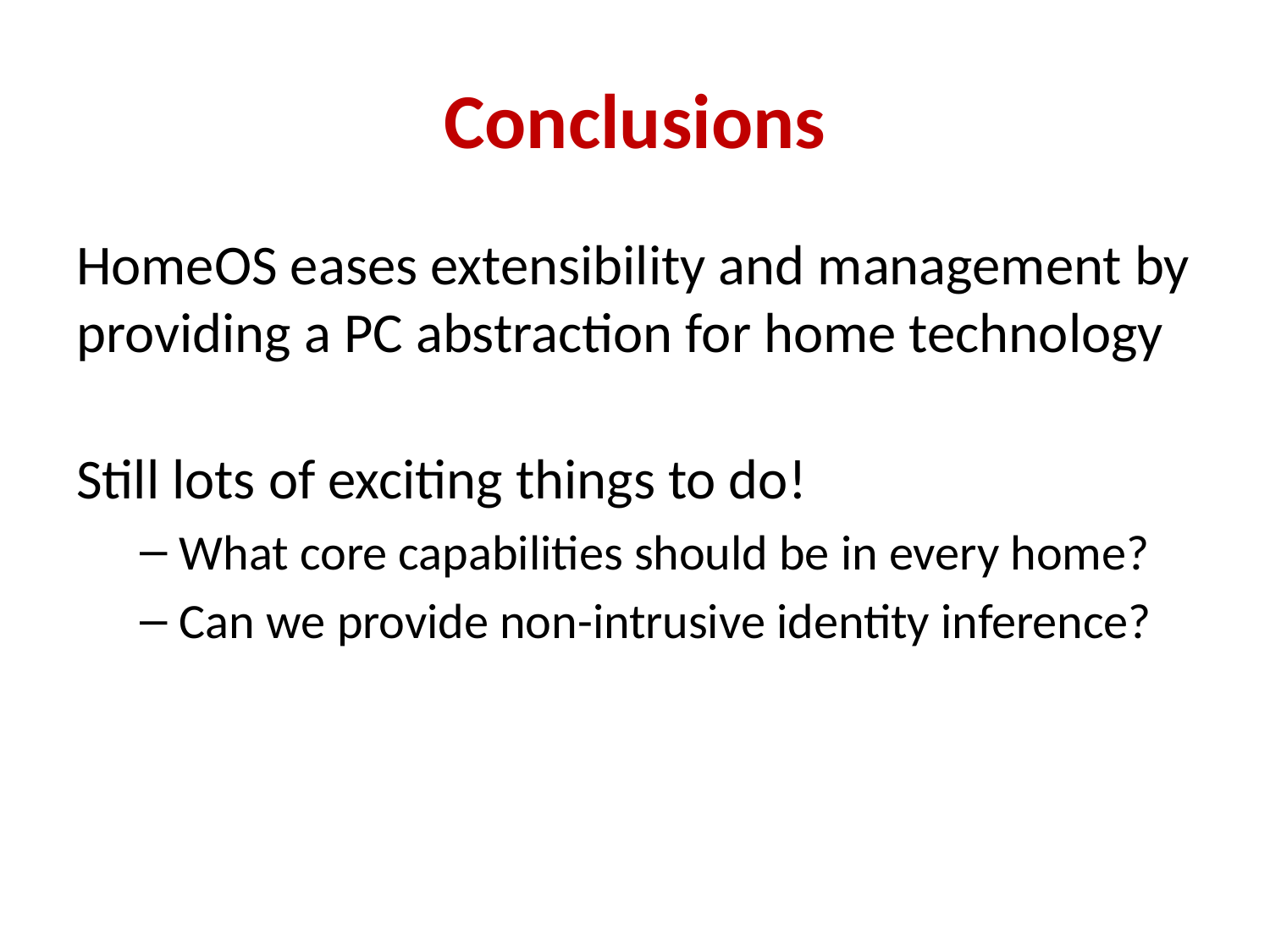

# Conclusions
HomeOS eases extensibility and management by providing a PC abstraction for home technology

Still lots of exciting things to do!
What core capabilities should be in every home?
Can we provide non-intrusive identity inference?